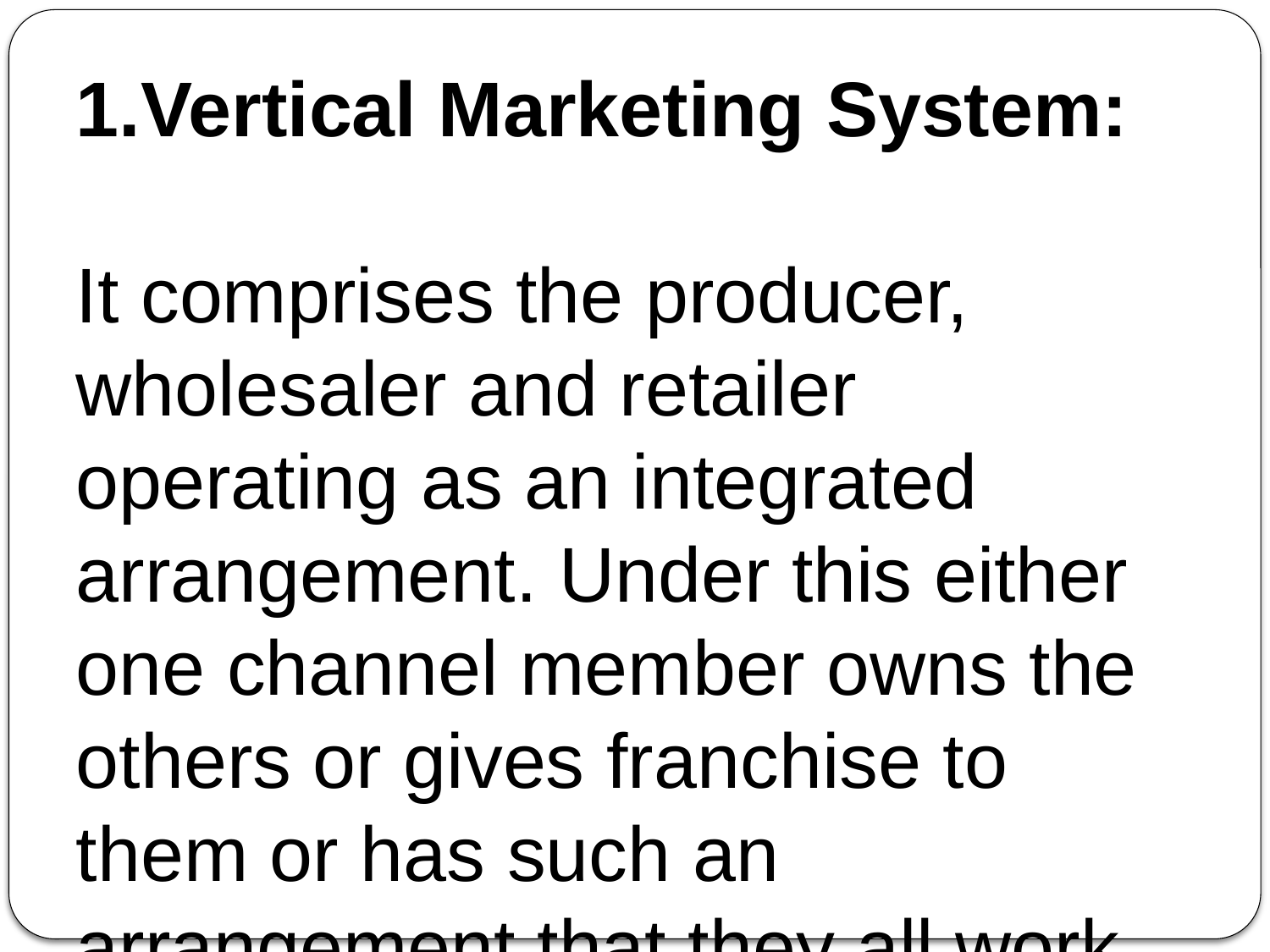

Vertical Marketing System:

It comprises the producer, wholesaler and retailer operating as an integrated arrangement. Under this either one channel member owns the others or gives franchise to them or has such an arrangement that they all work together.